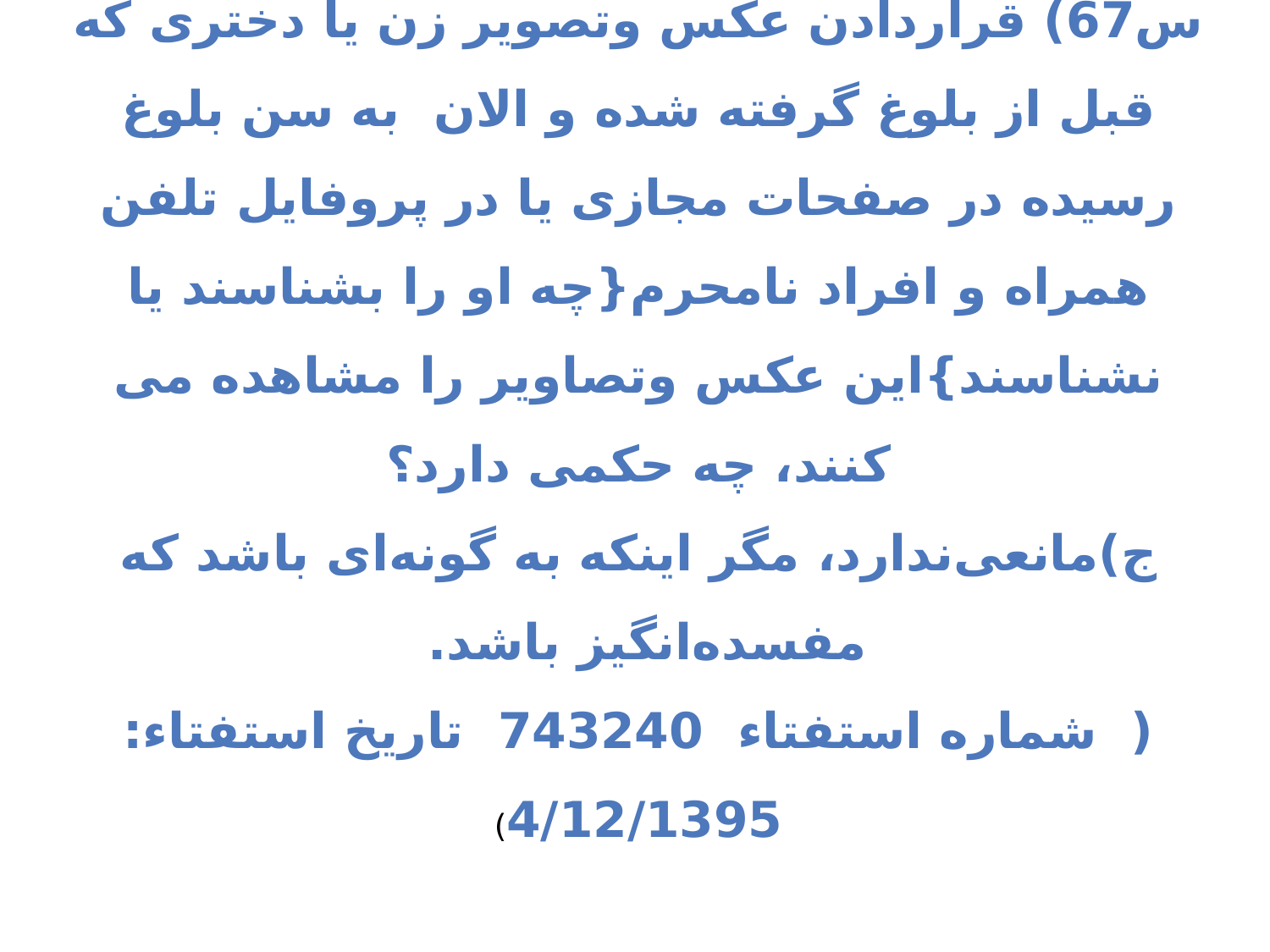

س67) قراردادن عکس وتصویر زن یا دختری که قبل از بلوغ گرفته شده و الان  به سن بلوغ رسیده در صفحات مجازی یا در پروفایل تلفن همراه و افراد نامحرم{چه او را بشناسند یا نشناسند}این عکس وتصاویر را مشاهده می کنند، چه حکمی دارد؟
ج)مانعى‌ندارد، مگر اينکه به گونه‌اى باشد که مفسده‌انگيز باشد.
(  شماره استفتاء  743240  تاریخ استفتاء: 4/12/1395)